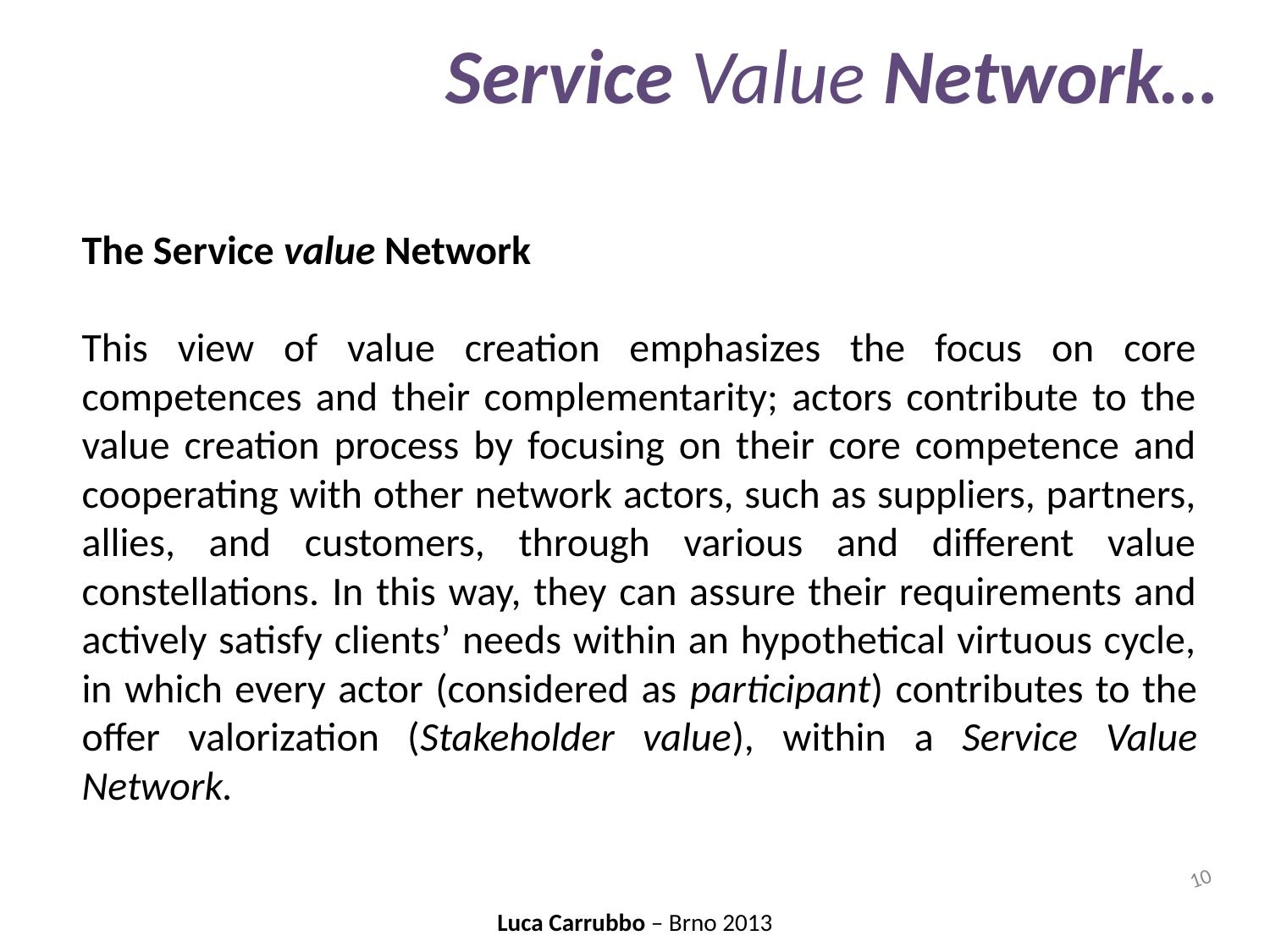

Service Value Network…

The Service value Network

This view of value creation emphasizes the focus on core competences and their complementarity; actors contribute to the value creation process by focusing on their core competence and cooperating with other network actors, such as suppliers, partners, allies, and customers, through various and different value constellations. In this way, they can assure their requirements and actively satisfy clients’ needs within an hypothetical virtuous cycle, in which every actor (considered as participant) contributes to the offer valorization (Stakeholder value), within a Service Value Network.
10